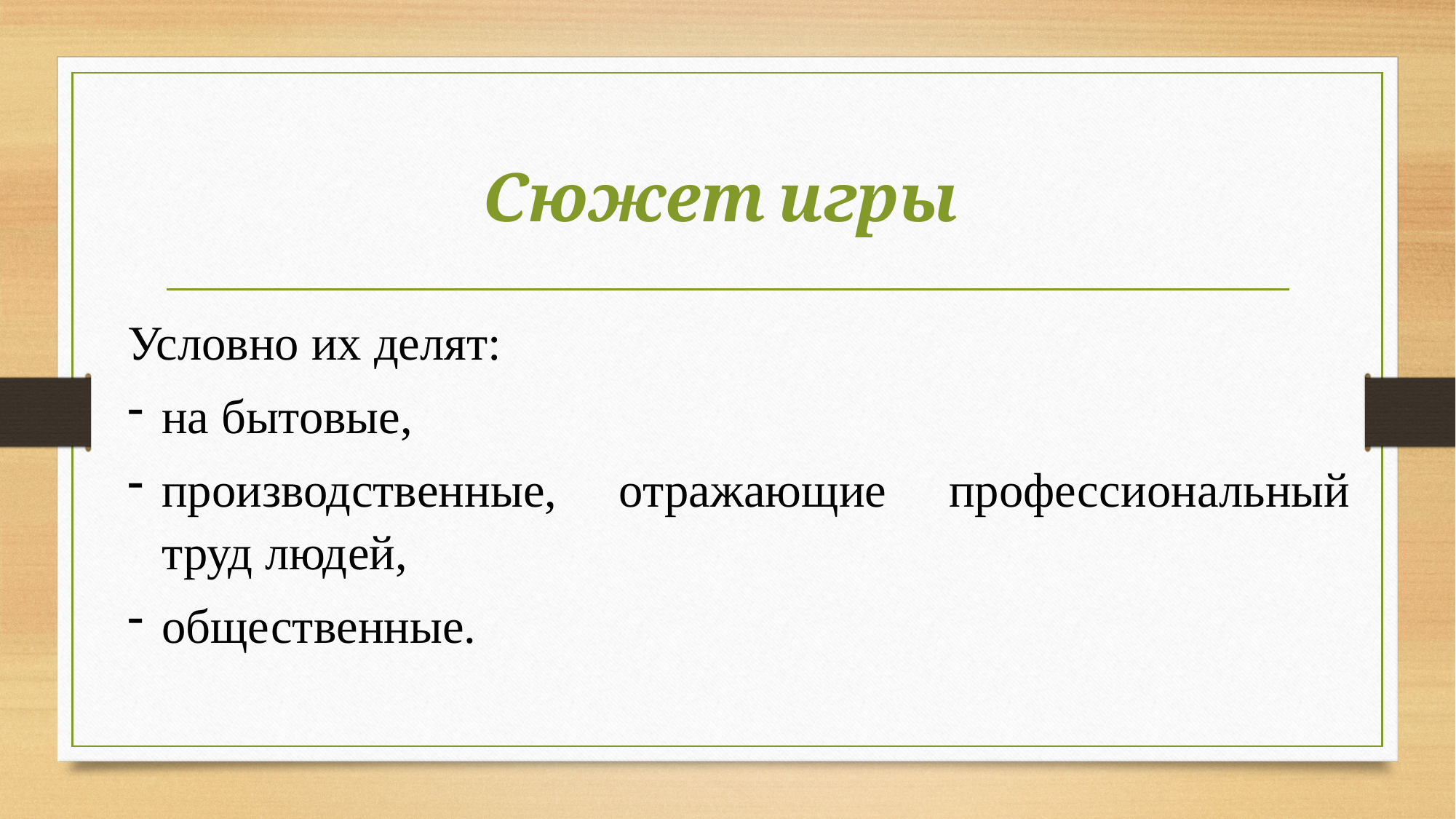

# Сюжет игры
Условно их делят:
на бытовые,
производственные, отражающие профессиональный труд людей,
общественные.